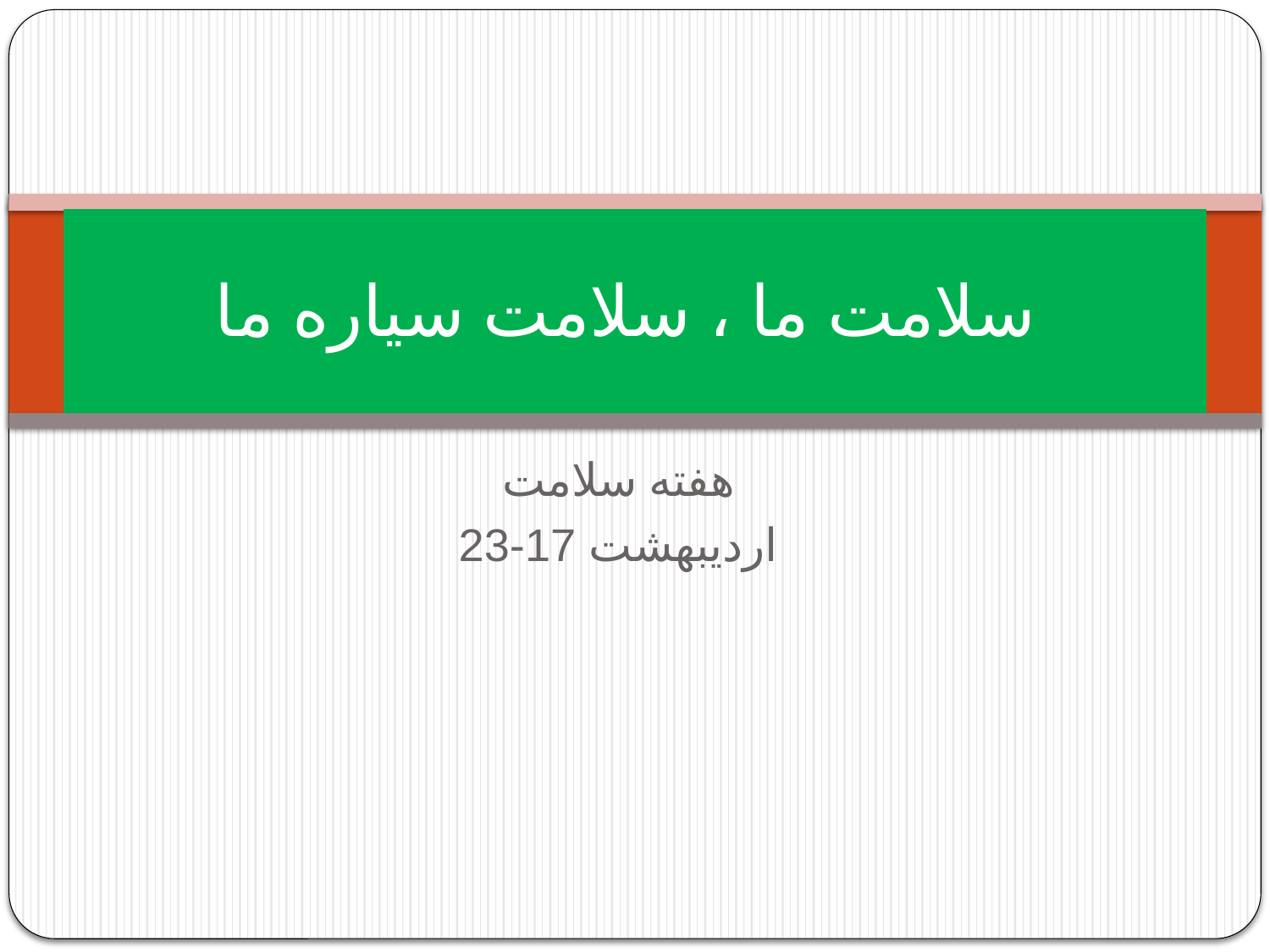

# سلامت ما ، سلامت سیاره ما
هفته سلامت
23-17 اردیبهشت